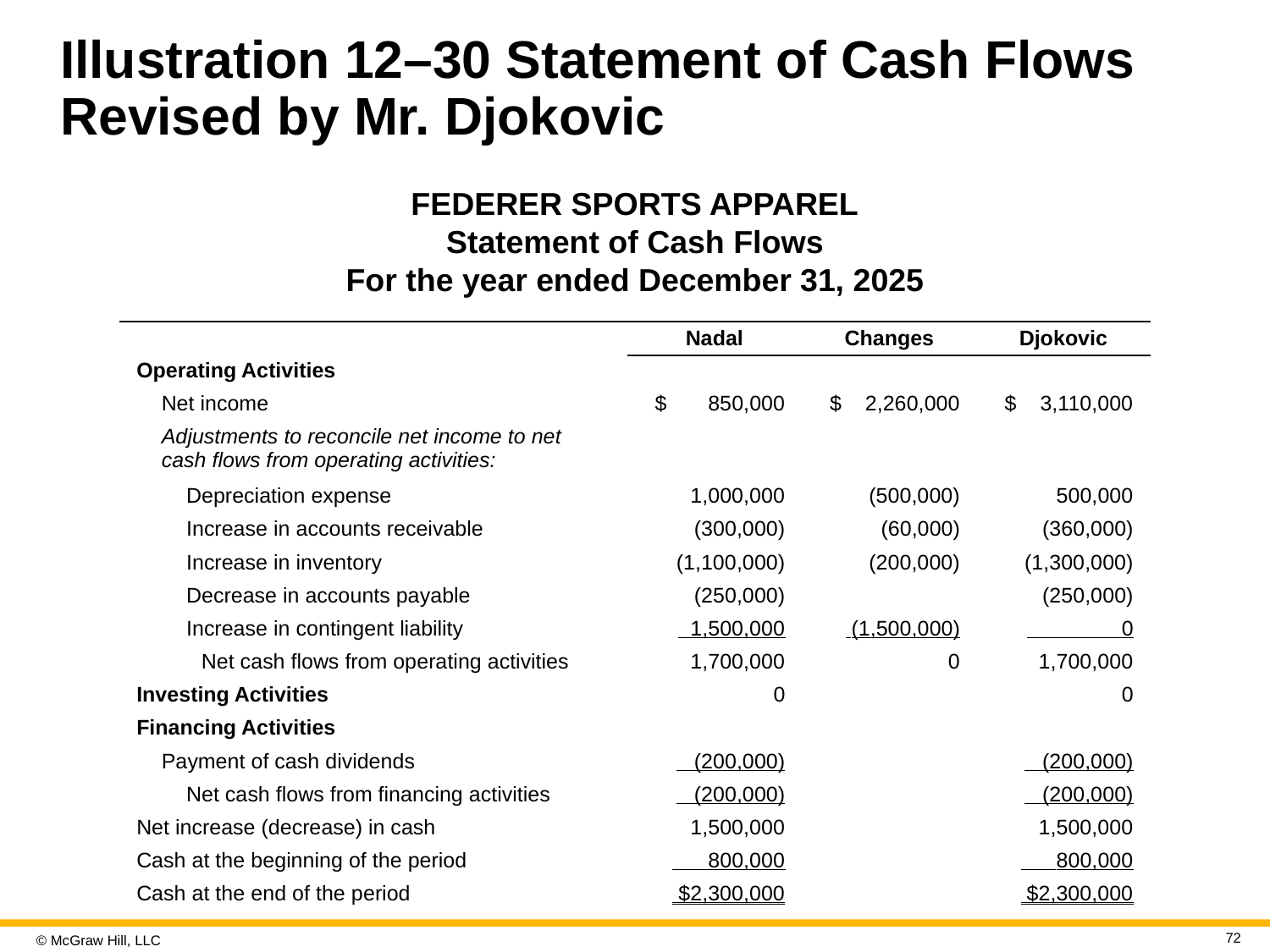

# Illustration 12–30 Statement of Cash Flows Revised by Mr. Djokovic
FEDERER SPORTS APPAREL
Statement of Cash Flows
For the year ended December 31, 2025
|  | Nadal | Changes | Djokovic |
| --- | --- | --- | --- |
| Operating Activities |  |  |  |
| Net income | $ 850,000 | $ 2,260,000 | $ 3,110,000 |
| Adjustments to reconcile net income to net cash flows from operating activities: |  |  |  |
| Depreciation expense | 1,000,000 | (500,000) | 500,000 |
| Increase in accounts receivable | (300,000) | (60,000) | (360,000) |
| Increase in inventory | (1,100,000) | (200,000) | (1,300,000) |
| Decrease in accounts payable | (250,000) |  | (250,000) |
| Increase in contingent liability | 1,500,000 | (1,500,000) | 0 |
| Net cash flows from operating activities | 1,700,000 | 0 | 1,700,000 |
| Investing Activities | 0 |  | 0 |
| Financing Activities |  |  |  |
| Payment of cash dividends | (200,000) |  | (200,000) |
| Net cash flows from financing activities | (200,000) |  | (200,000) |
| Net increase (decrease) in cash | 1,500,000 |  | 1,500,000 |
| Cash at the beginning of the period | 800,000 |  | 800,000 |
| Cash at the end of the period | $2,300,000 |  | $2,300,000 |
72